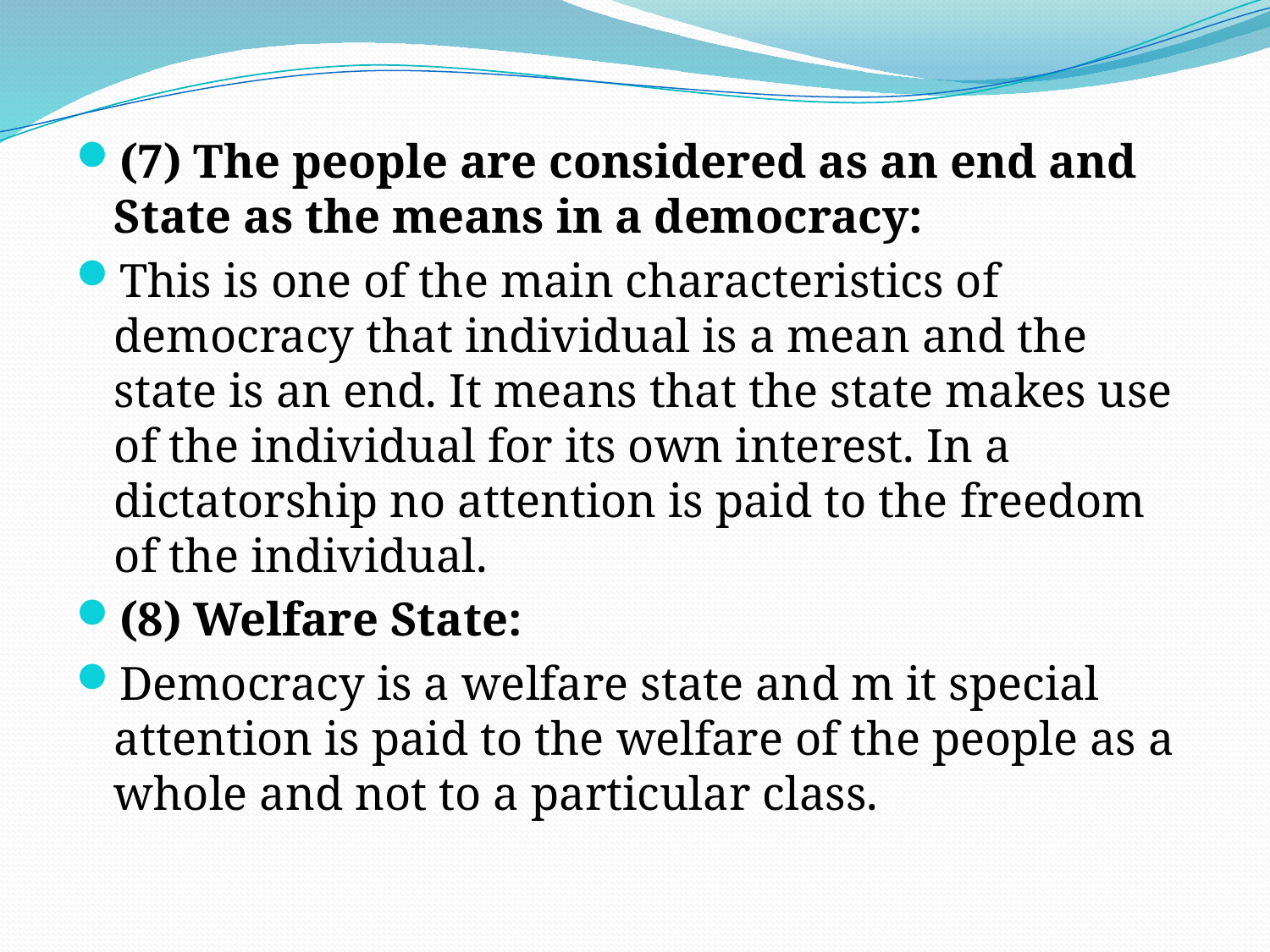

#
(7) The people are considered as an end and State as the means in a democracy:
This is one of the main characteristics of democracy that individual is a mean and the state is an end. It means that the state makes use of the individual for its own interest. In a dictatorship no attention is paid to the freedom of the individual.
(8) Welfare State:
Democracy is a welfare state and m it special attention is paid to the welfare of the people as a whole and not to a particular class.